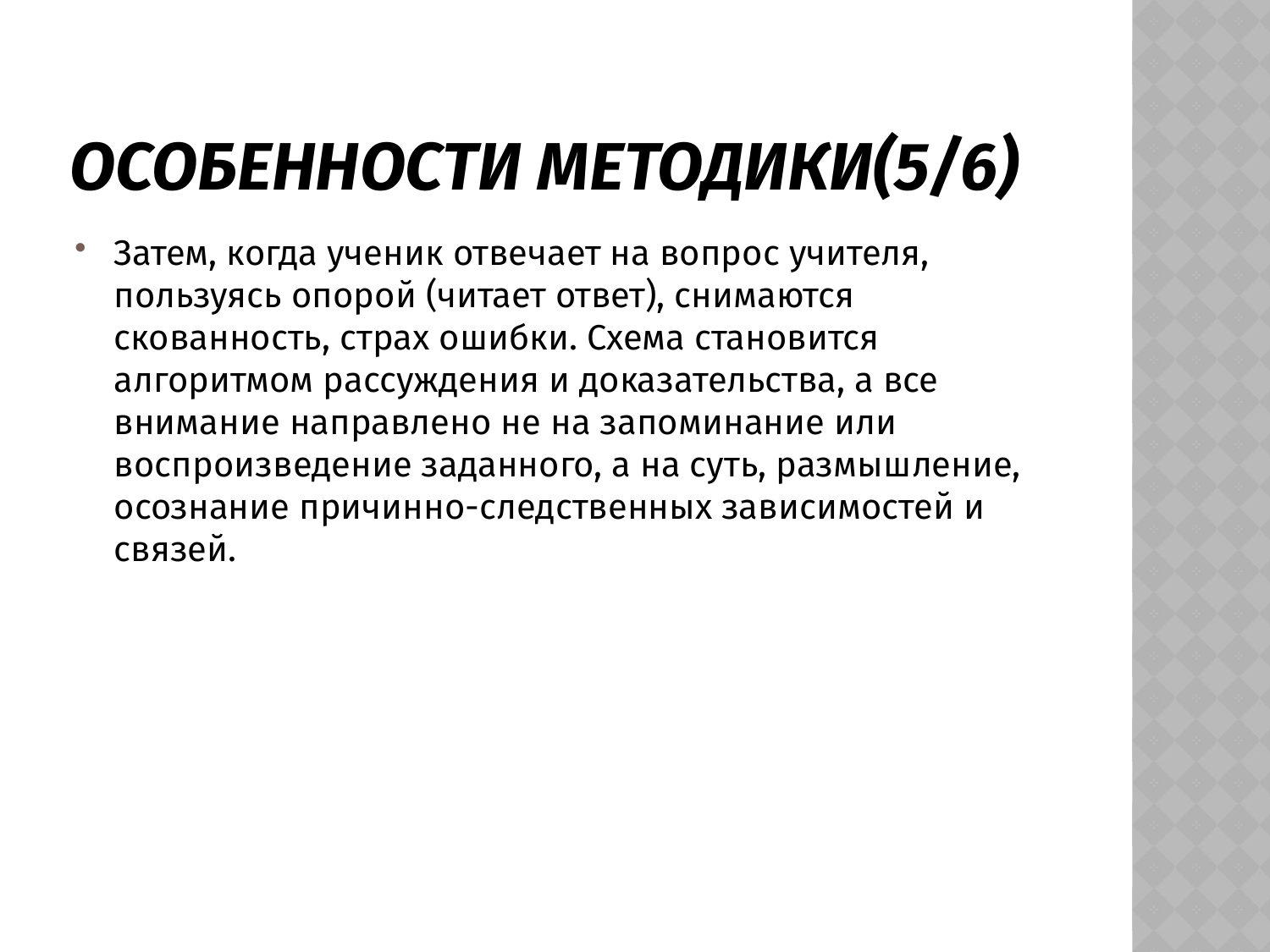

# Особенности методики(5/6)
Затем, когда ученик отвечает на вопрос учителя, пользуясь опорой (читает ответ), снимаются скованность, страх ошибки. Схема становится алгоритмом рассуждения и доказательства, а все внимание направлено не на запоминание или воспроизведение заданного, а на суть, размышление, осознание причинно-следственных зависимостей и связей.